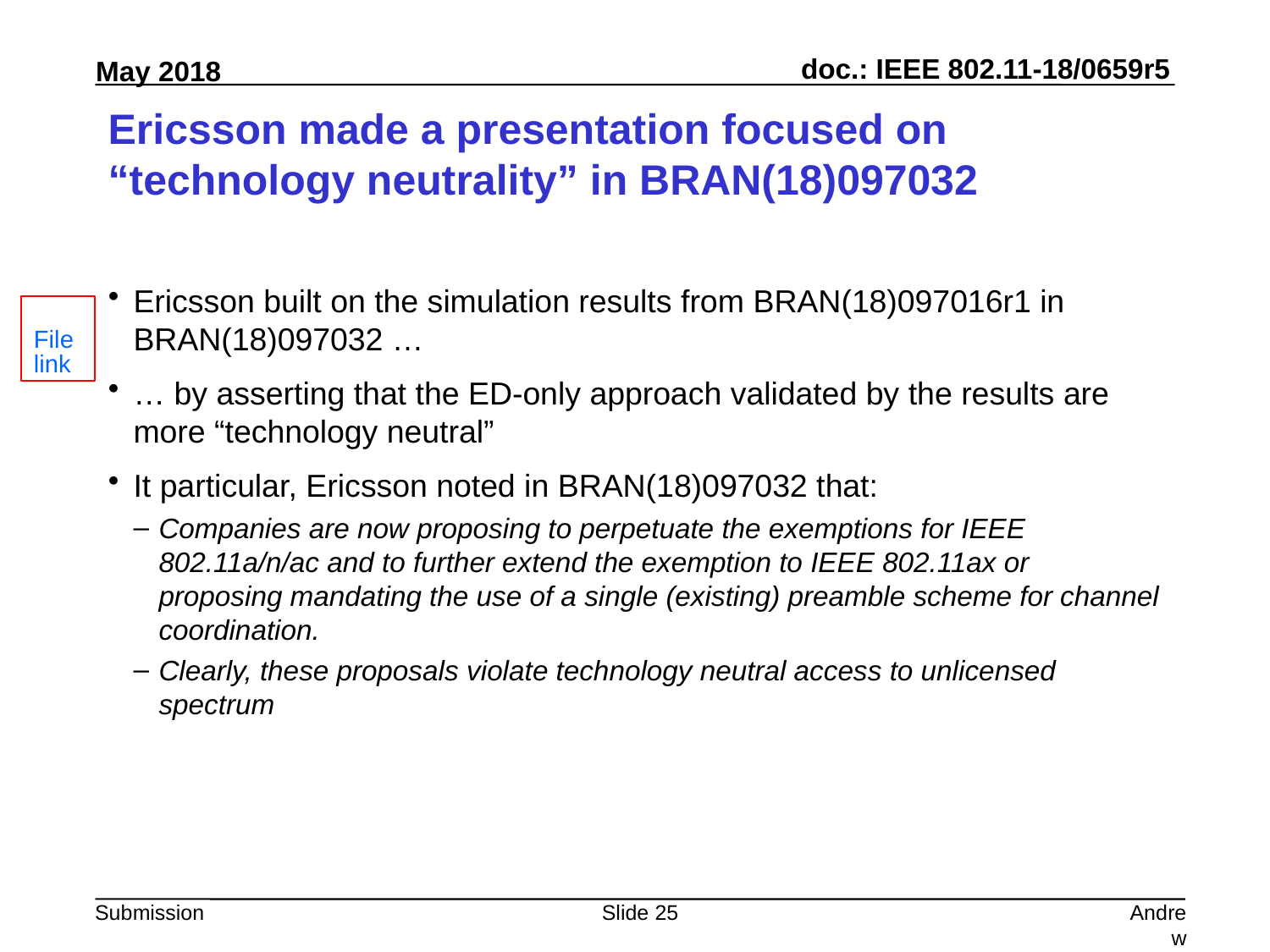

# Ericsson made a presentation focused on “technology neutrality” in BRAN(18)097032
Ericsson built on the simulation results from BRAN(18)097016r1 in BRAN(18)097032 …
… by asserting that the ED-only approach validated by the results are more “technology neutral”
It particular, Ericsson noted in BRAN(18)097032 that:
Companies are now proposing to perpetuate the exemptions for IEEE 802.11a/n/ac and to further extend the exemption to IEEE 802.11ax or proposing mandating the use of a single (existing) preamble scheme for channel coordination.
Clearly, these proposals violate technology neutral access to unlicensed spectrum
File link
Slide 25
Andrew Myles, Cisco